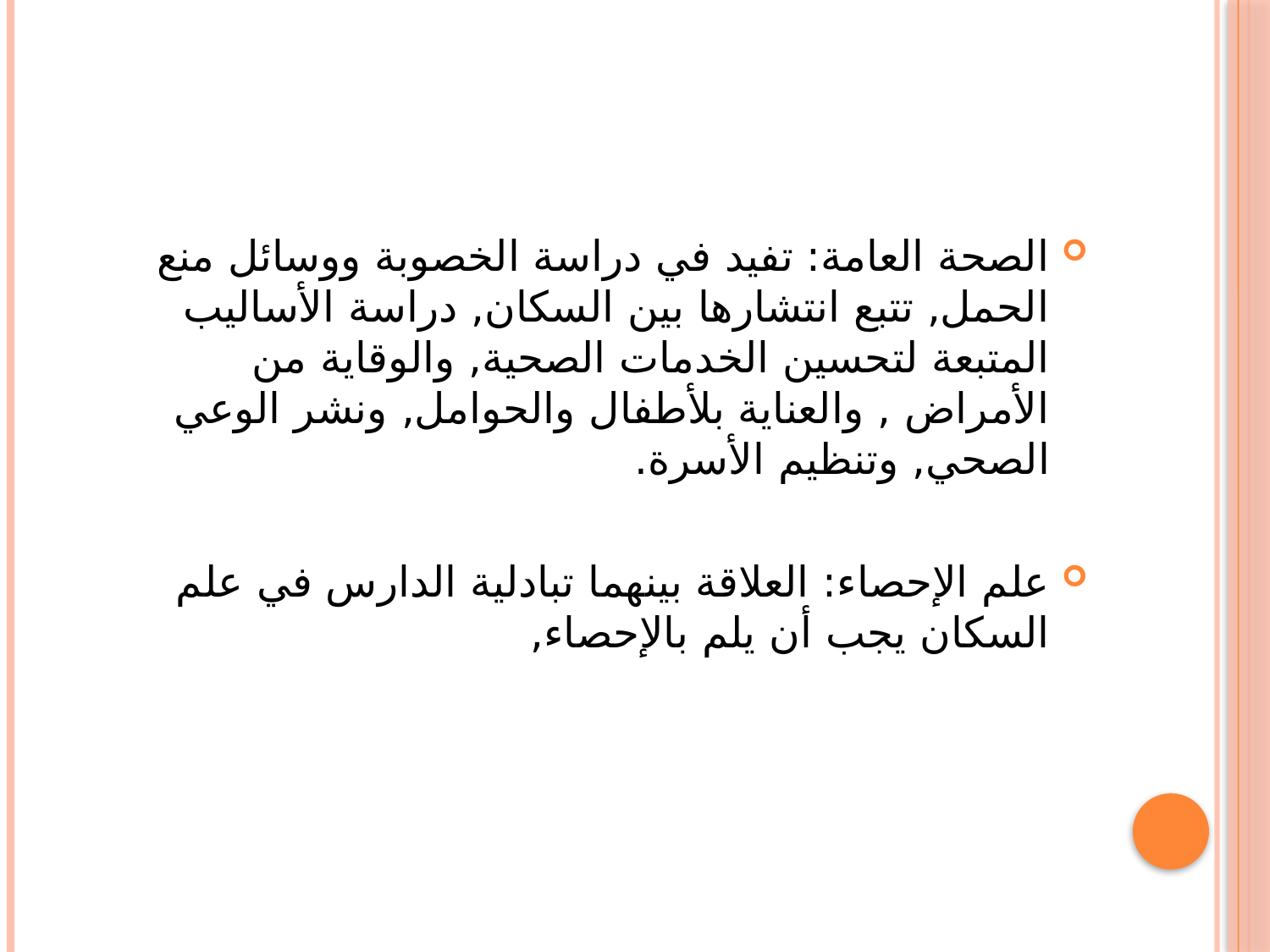

#
الصحة العامة: تفيد في دراسة الخصوبة ووسائل منع الحمل, تتبع انتشارها بين السكان, دراسة الأساليب المتبعة لتحسين الخدمات الصحية, والوقاية من الأمراض , والعناية بلأطفال والحوامل, ونشر الوعي الصحي, وتنظيم الأسرة.

علم الإحصاء: العلاقة بينهما تبادلية الدارس في علم السكان يجب أن يلم بالإحصاء,